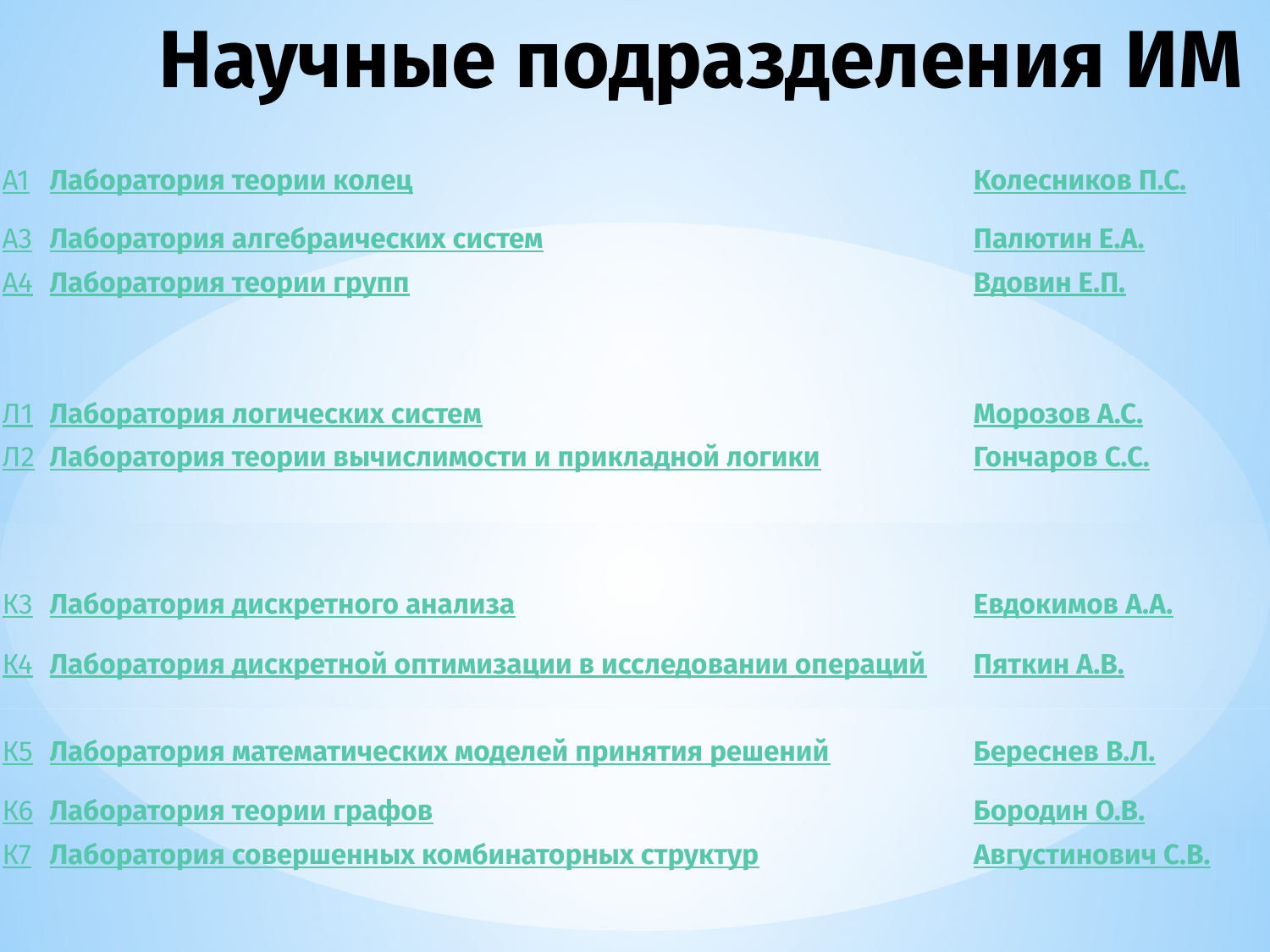

# Научные подразделения ИМ
|  |  |  |
| --- | --- | --- |
|  |  |  |
| А1 | Лаборатория теории колец | Колесников П.С. |
| А3 | Лаборатория алгебраических систем | Палютин Е.А. |
| А4 | Лаборатория теории групп | Вдовин Е.П. |
|  |  |  |
|  |  |  |
| Л1 | Лаборатория логических систем | Морозов А.С. |
| Л2 | Лаборатория теории вычислимости и прикладной логики | Гончаров С.С. |
|  |  |  |
|  |  |  |
| К3 | Лаборатория дискретного анализа | Евдокимов А.А. |
| К4 | Лаборатория дискретной оптимизации в исследовании операций | Пяткин А.В. |
| К5 | Лаборатория математических моделей принятия решений | Береснев В.Л. |
| К6 | Лаборатория теории графов | Бородин О.В. |
| К7 | Лаборатория совершенных комбинаторных структур | Августинович С.В. |
|  |  |  |